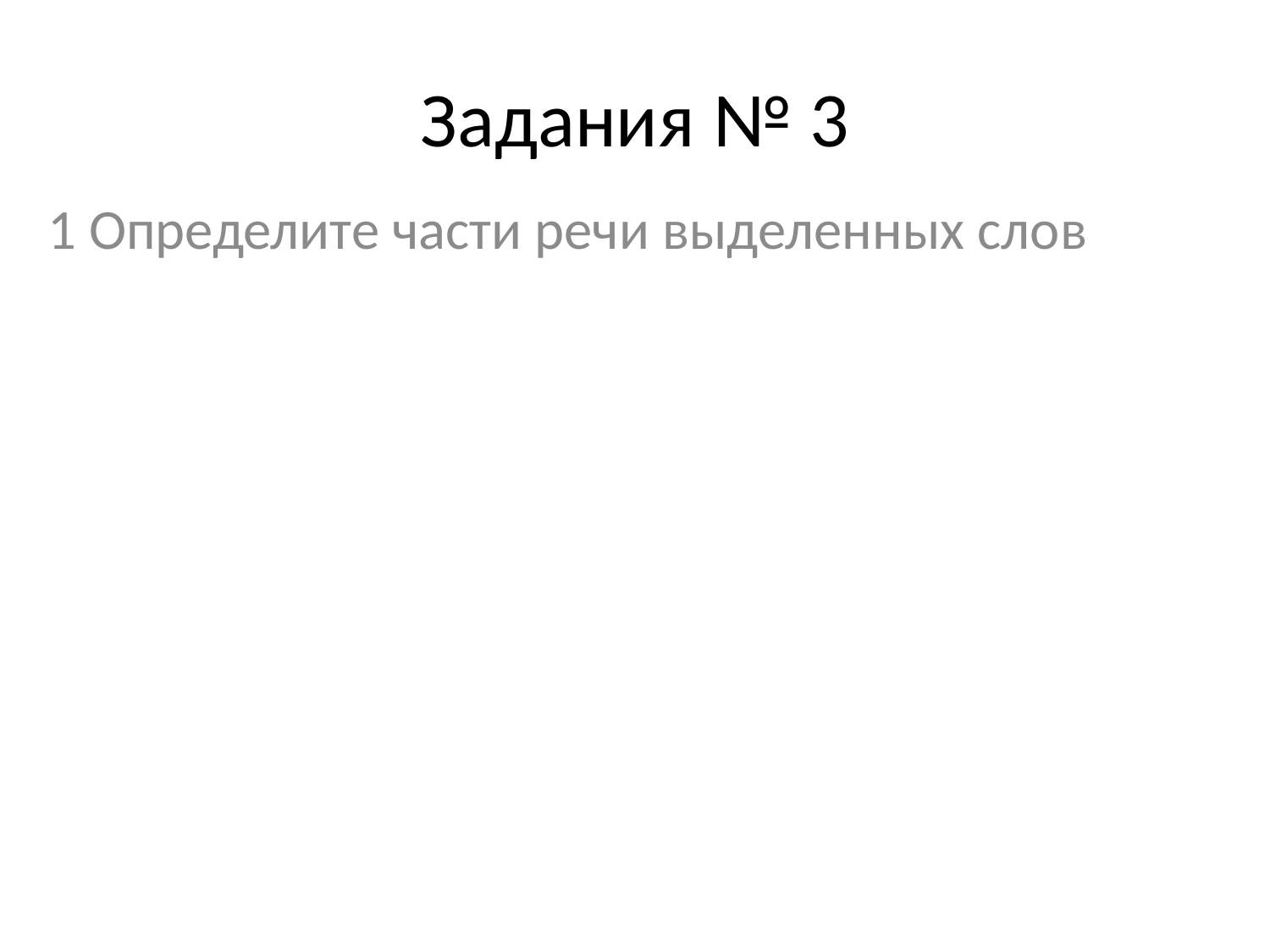

# Задания № 3
1 Определите части речи выделенных слов